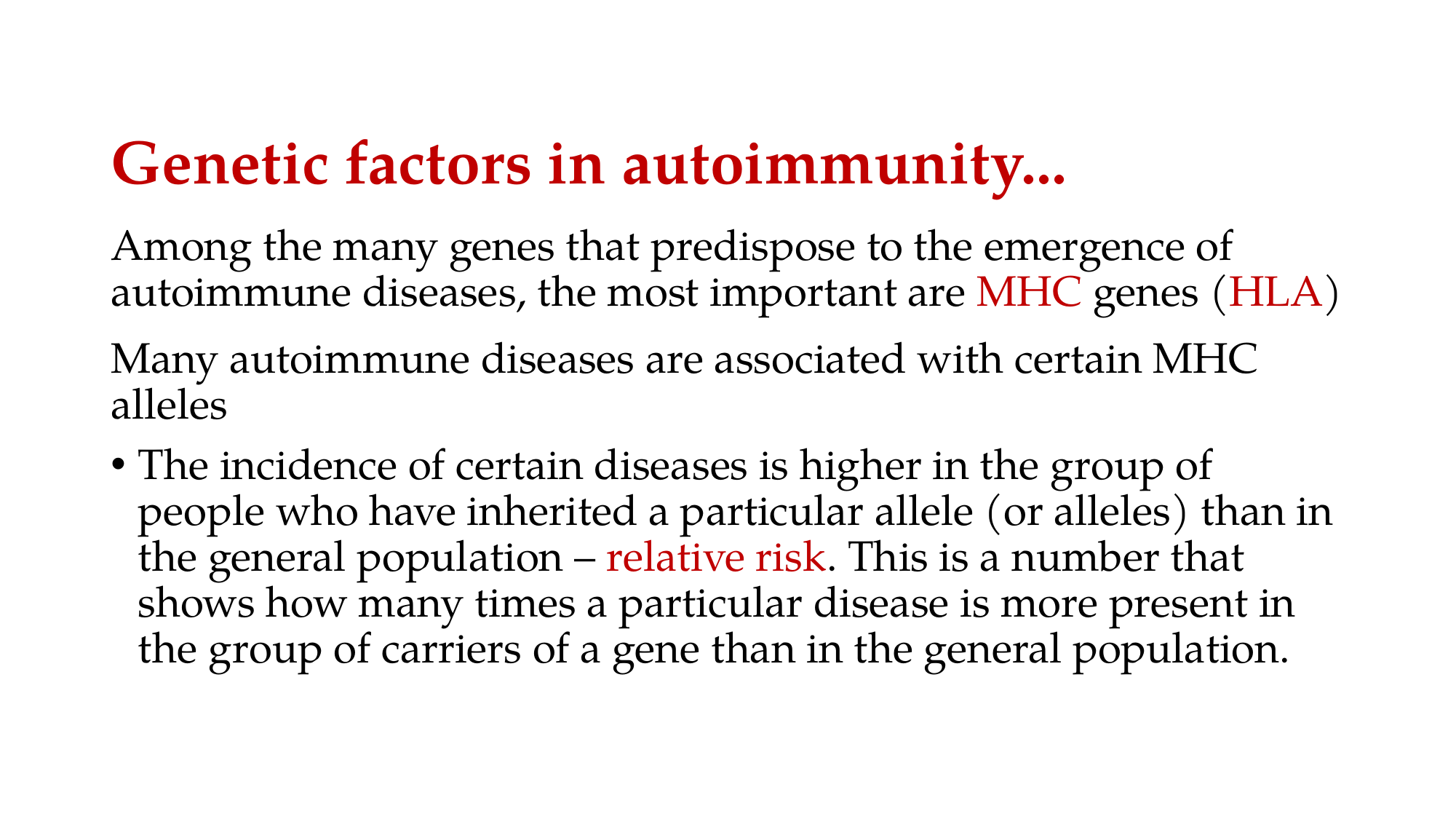

# Genetic factors in autoimmunity...

Among the many genes that predispose to the emergence of autoimmune diseases, the most important are MHC genes (HLA)
Many autoimmune diseases are associated with certain MHC alleles
The incidence of certain diseases is higher in the group of people who have inherited a particular allele (or alleles) than in the general population – relative risk. This is a number that shows how many times a particular disease is more present in the group of carriers of a gene than in the general population.